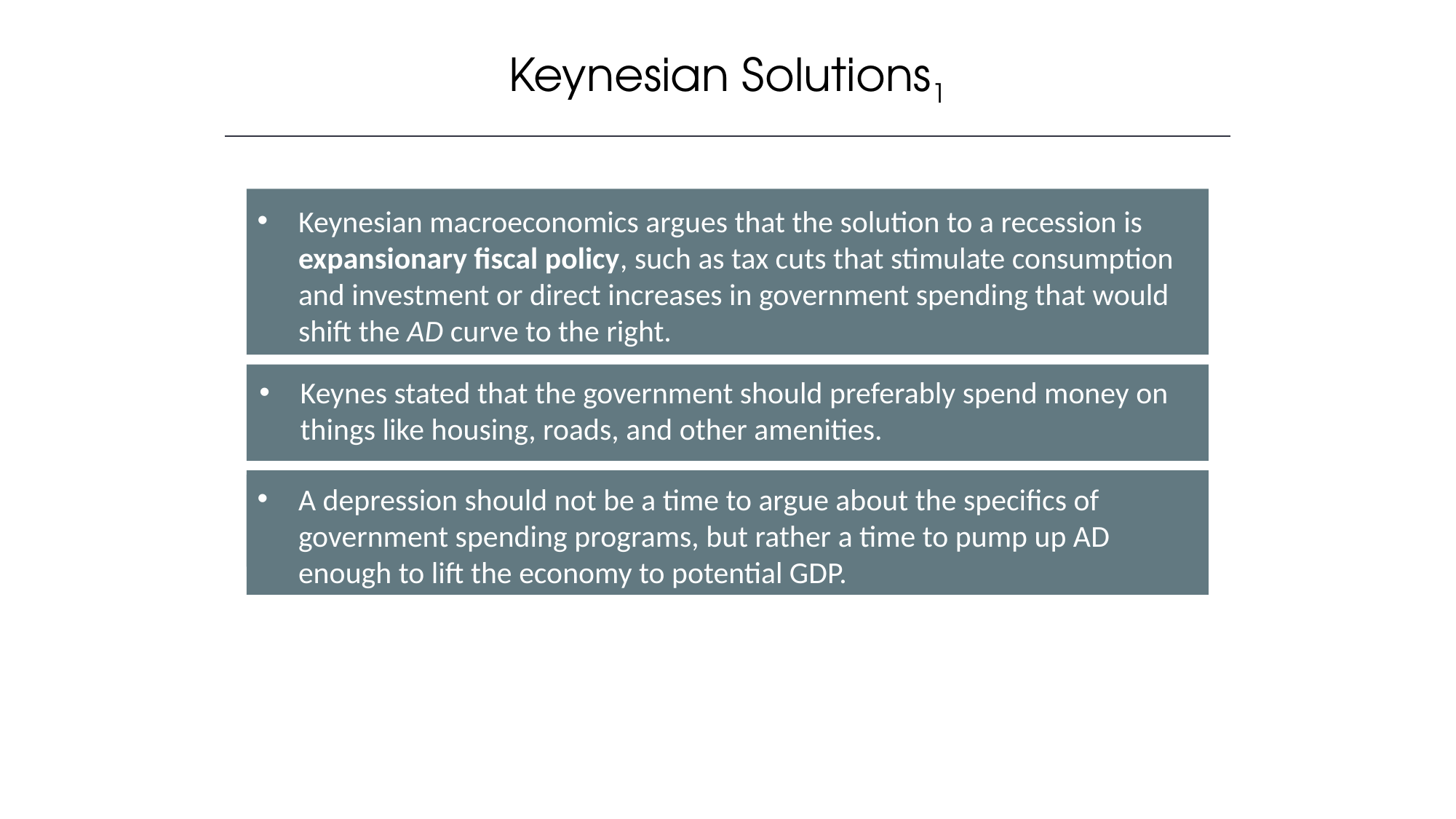

Keynesian Solutions1

Keynesian macroeconomics argues that the solution to a recession is expansionary fiscal policy, such as tax cuts that stimulate consumption and investment or direct increases in government spending that would shift the AD curve to the right.

Keynes stated that the government should preferably spend money on things like housing, roads, and other amenities.

A depression should not be a time to argue about the specifics of government spending programs, but rather a time to pump up AD enough to lift the economy to potential GDP.